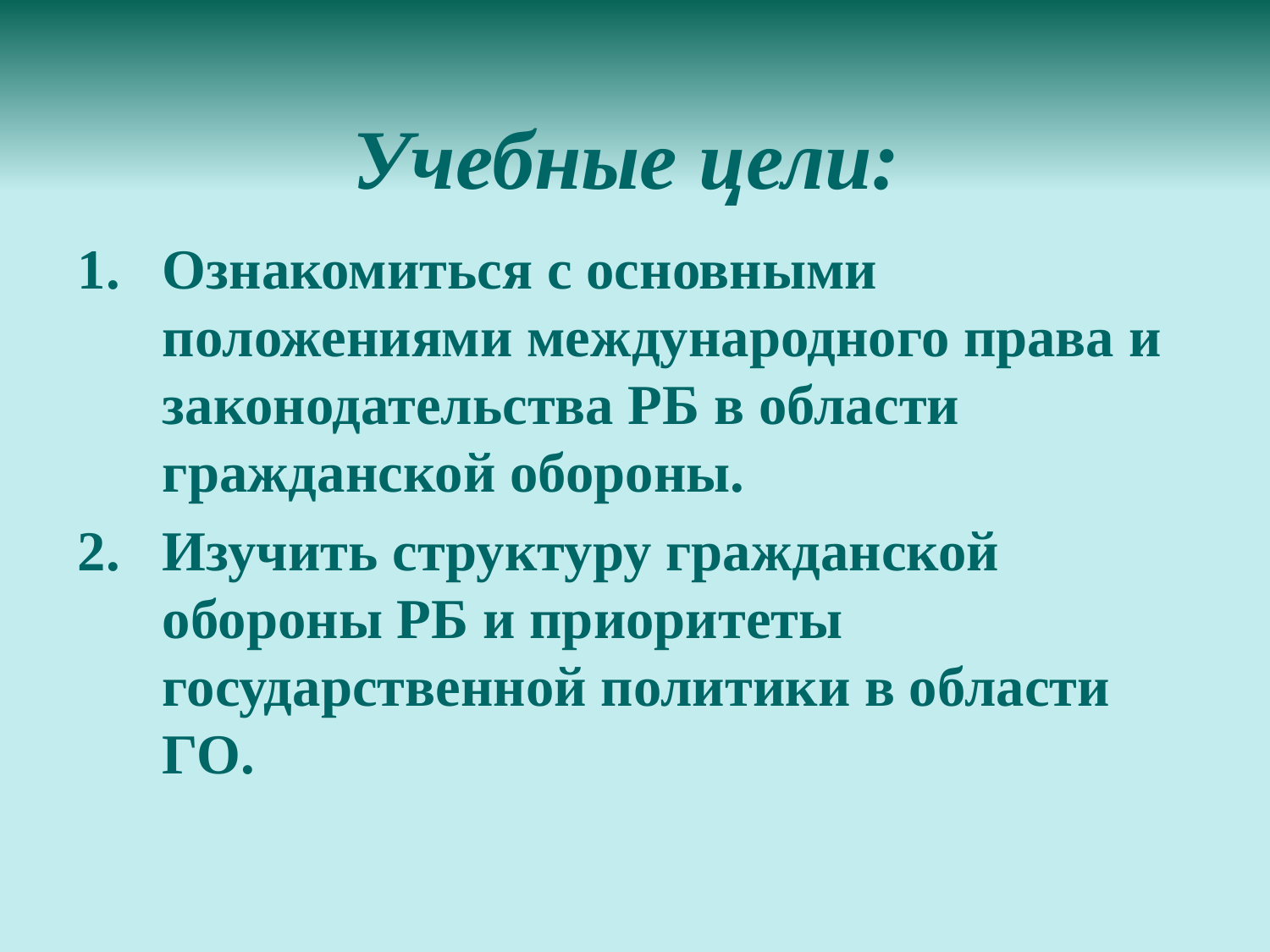

# Учебные цели:
1.	Ознакомиться с основными положениями международного права и законодательства РБ в области гражданской обороны.
2.	Изучить структуру гражданской обороны РБ и приоритеты государственной политики в области ГО.